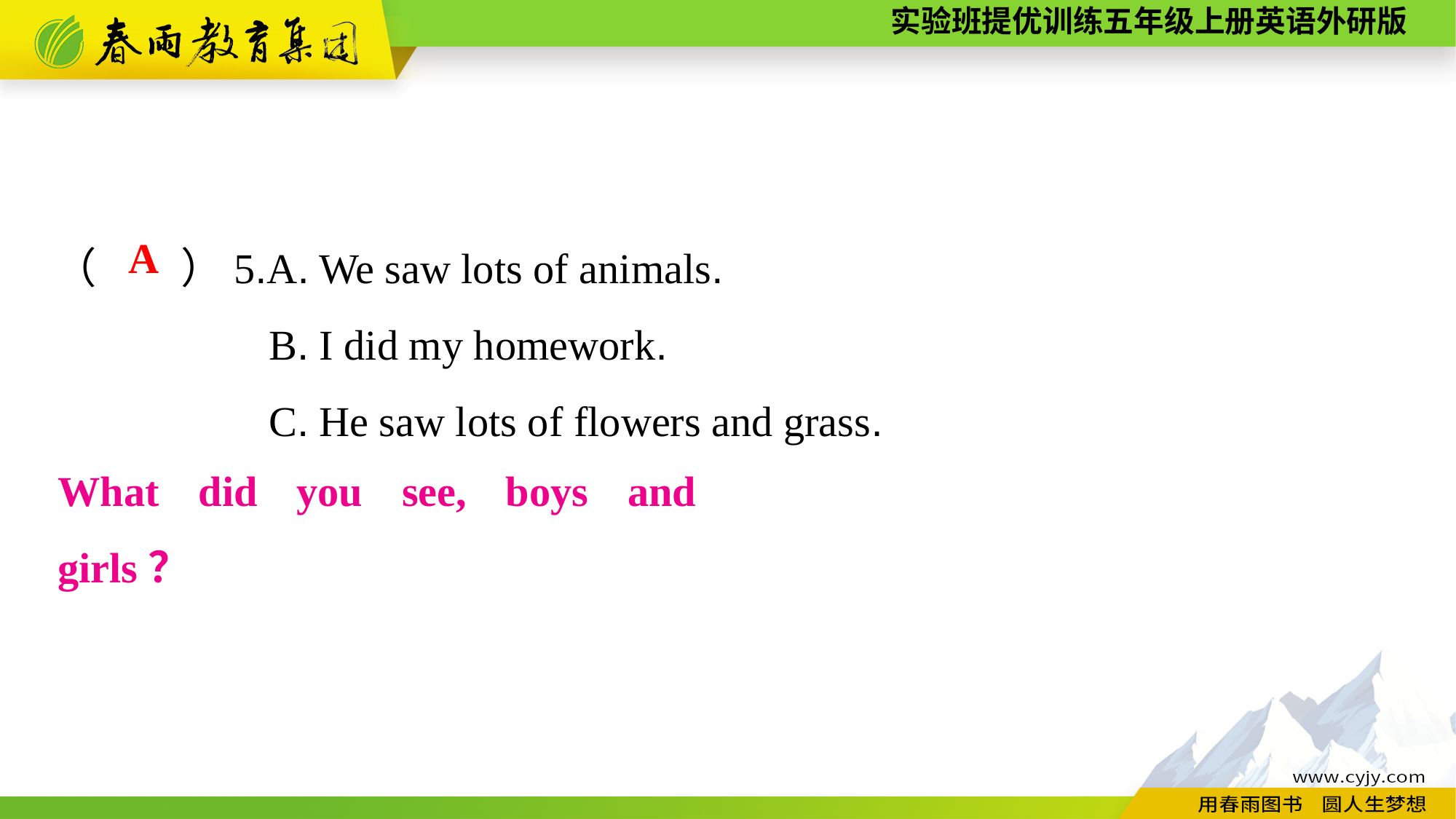

（　　）5.A. We saw lots of animals.
B. I did my homework.
C. He saw lots of flowers and grass.
A
What did you see, boys and girls？